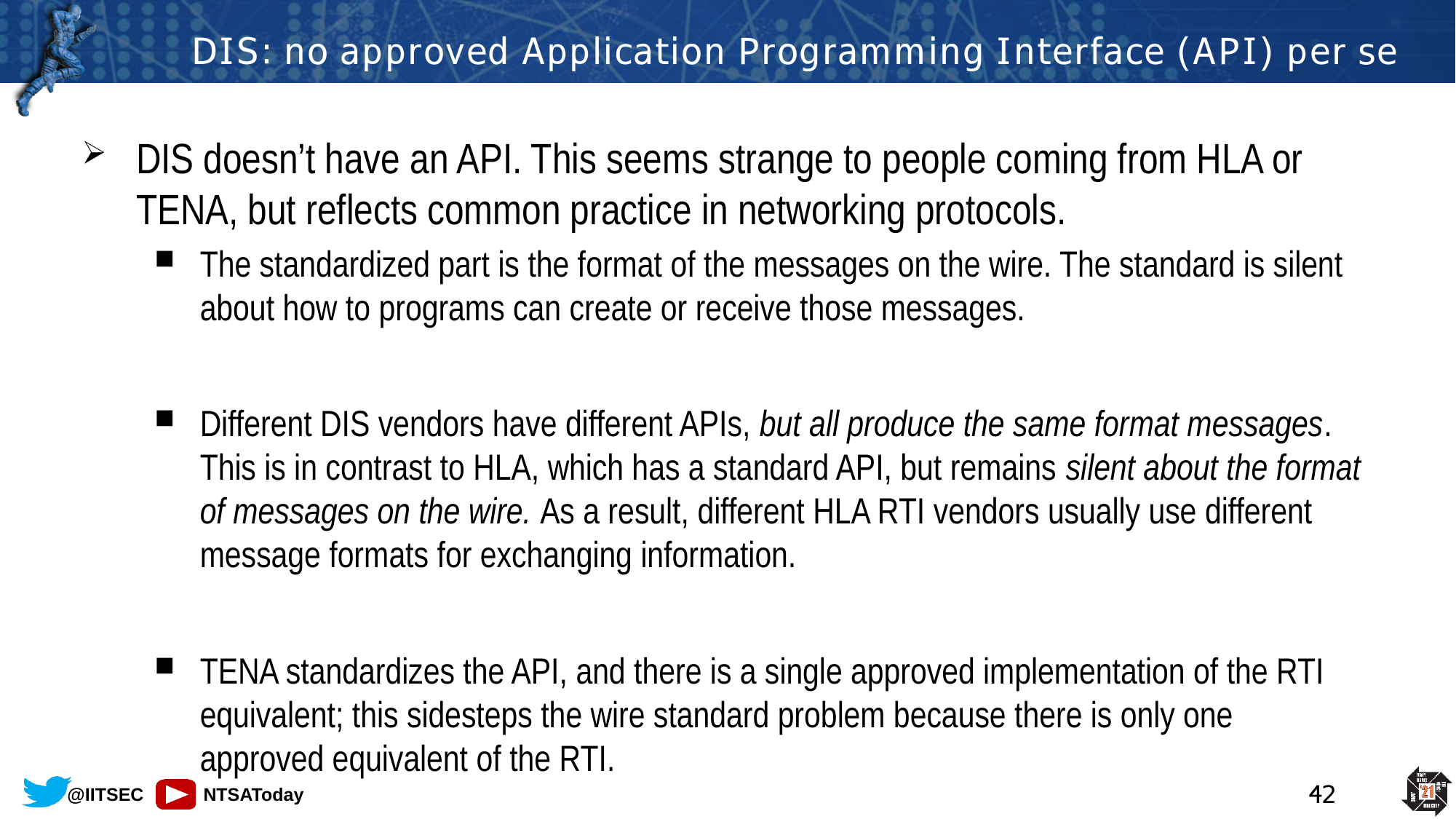

# DIS: no approved Application Programming Interface (API) per se
DIS doesn’t have an API. This seems strange to people coming from HLA or TENA, but reflects common practice in networking protocols.
The standardized part is the format of the messages on the wire. The standard is silent about how to programs can create or receive those messages.

Different DIS vendors have different APIs, but all produce the same format messages. This is in contrast to HLA, which has a standard API, but remains silent about the format of messages on the wire. As a result, different HLA RTI vendors usually use different message formats for exchanging information.

TENA standardizes the API, and there is a single approved implementation of the RTI equivalent; this sidesteps the wire standard problem because there is only one approved equivalent of the RTI.
42